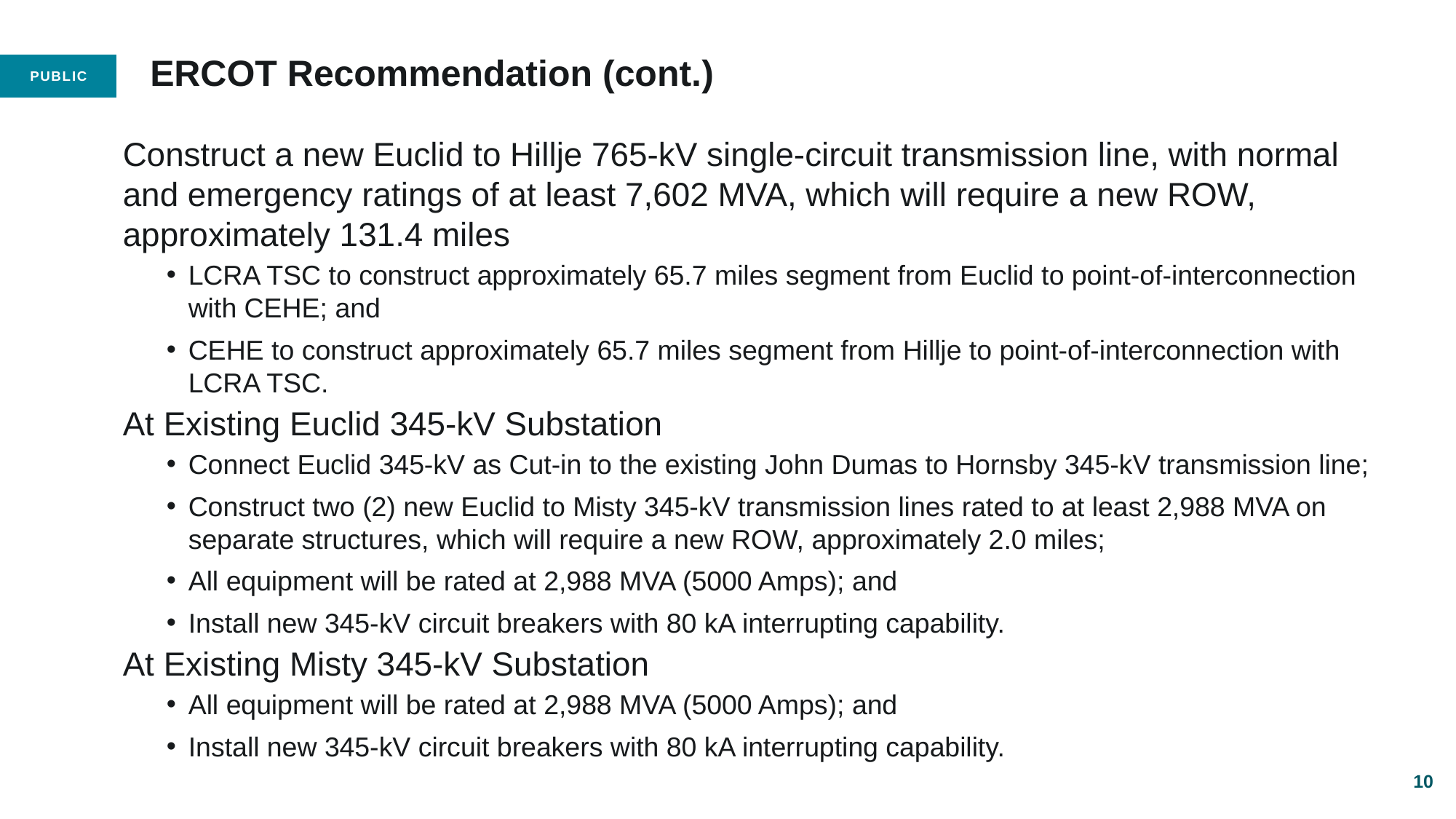

# ERCOT Recommendation (cont.)
Construct a new Euclid to Hillje 765-kV single-circuit transmission line, with normal and emergency ratings of at least 7,602 MVA, which will require a new ROW, approximately 131.4 miles
LCRA TSC to construct approximately 65.7 miles segment from Euclid to point-of-interconnection with CEHE; and
CEHE to construct approximately 65.7 miles segment from Hillje to point-of-interconnection with LCRA TSC.
At Existing Euclid 345-kV Substation
Connect Euclid 345-kV as Cut-in to the existing John Dumas to Hornsby 345-kV transmission line;
Construct two (2) new Euclid to Misty 345-kV transmission lines rated to at least 2,988 MVA on separate structures, which will require a new ROW, approximately 2.0 miles;
All equipment will be rated at 2,988 MVA (5000 Amps); and
Install new 345-kV circuit breakers with 80 kA interrupting capability.
At Existing Misty 345-kV Substation
All equipment will be rated at 2,988 MVA (5000 Amps); and
Install new 345-kV circuit breakers with 80 kA interrupting capability.
10